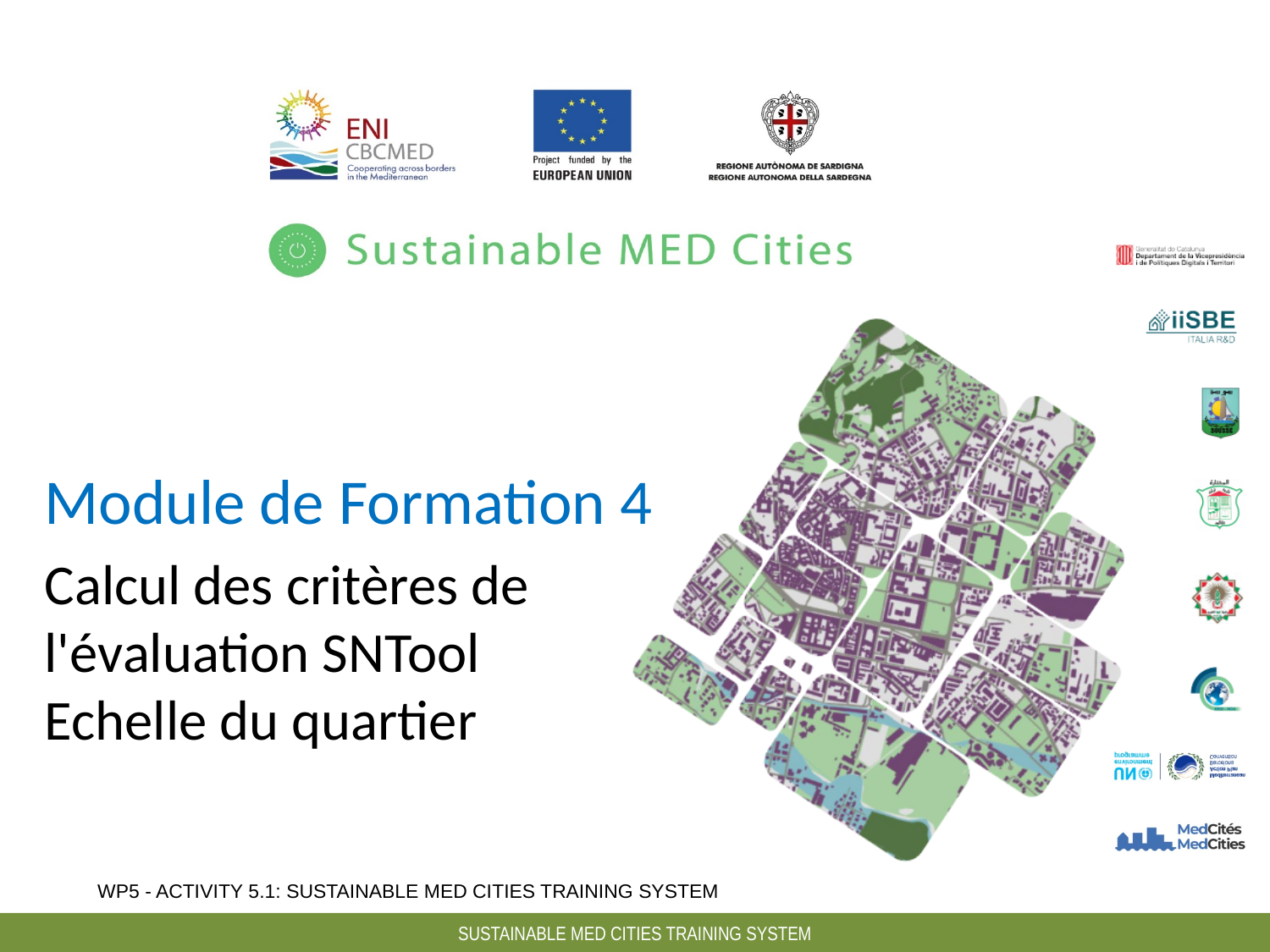

Module de Formation 4
Calcul des critères de l'évaluation SNTool  Echelle du quartier